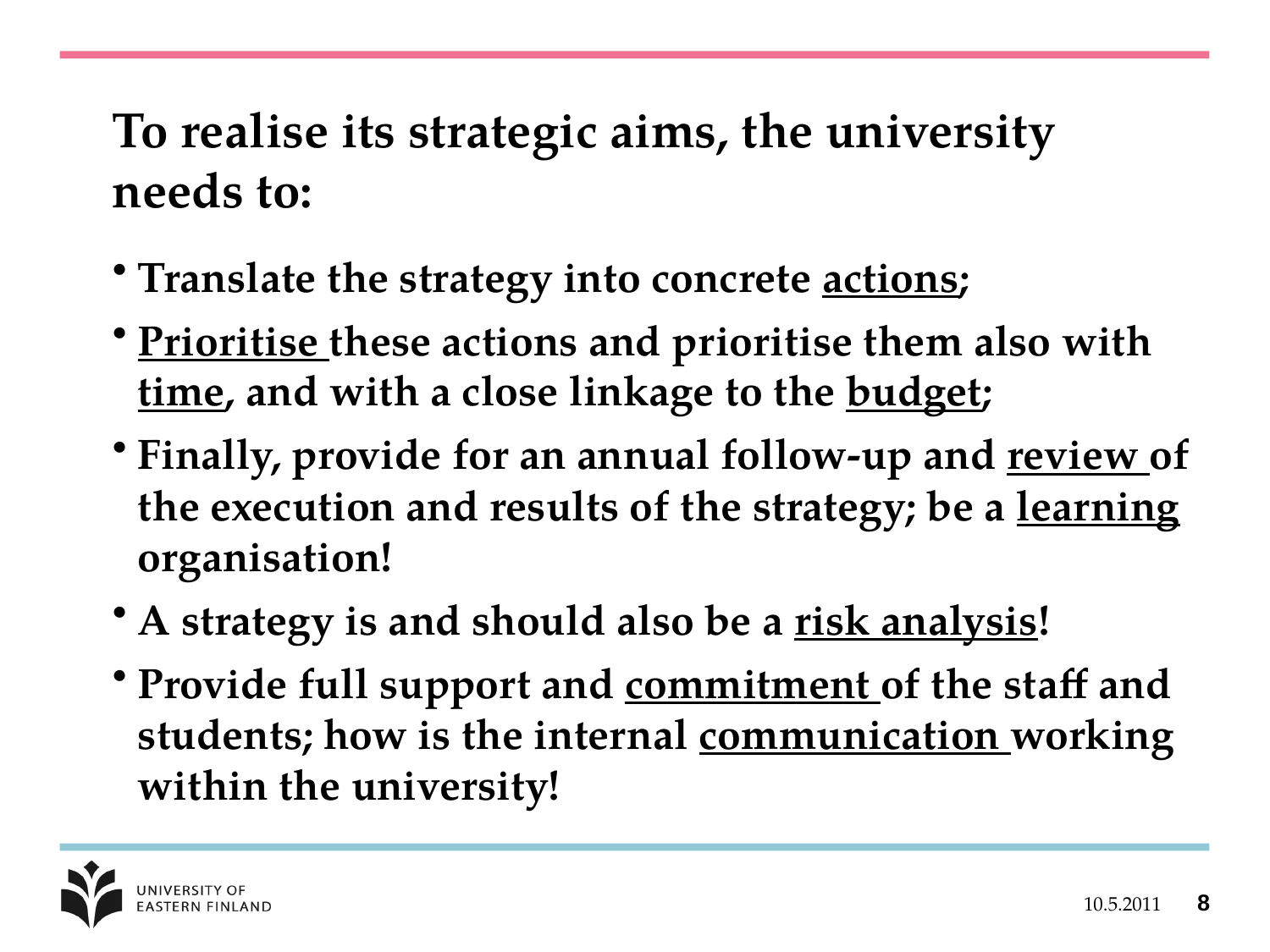

# To realise its strategic aims, the university needs to:
Translate the strategy into concrete actions;
Prioritise these actions and prioritise them also with time, and with a close linkage to the budget;
Finally, provide for an annual follow-up and review of the execution and results of the strategy; be a learning organisation!
A strategy is and should also be a risk analysis!
Provide full support and commitment of the staff and students; how is the internal communication working within the university!
10.5.2011
8